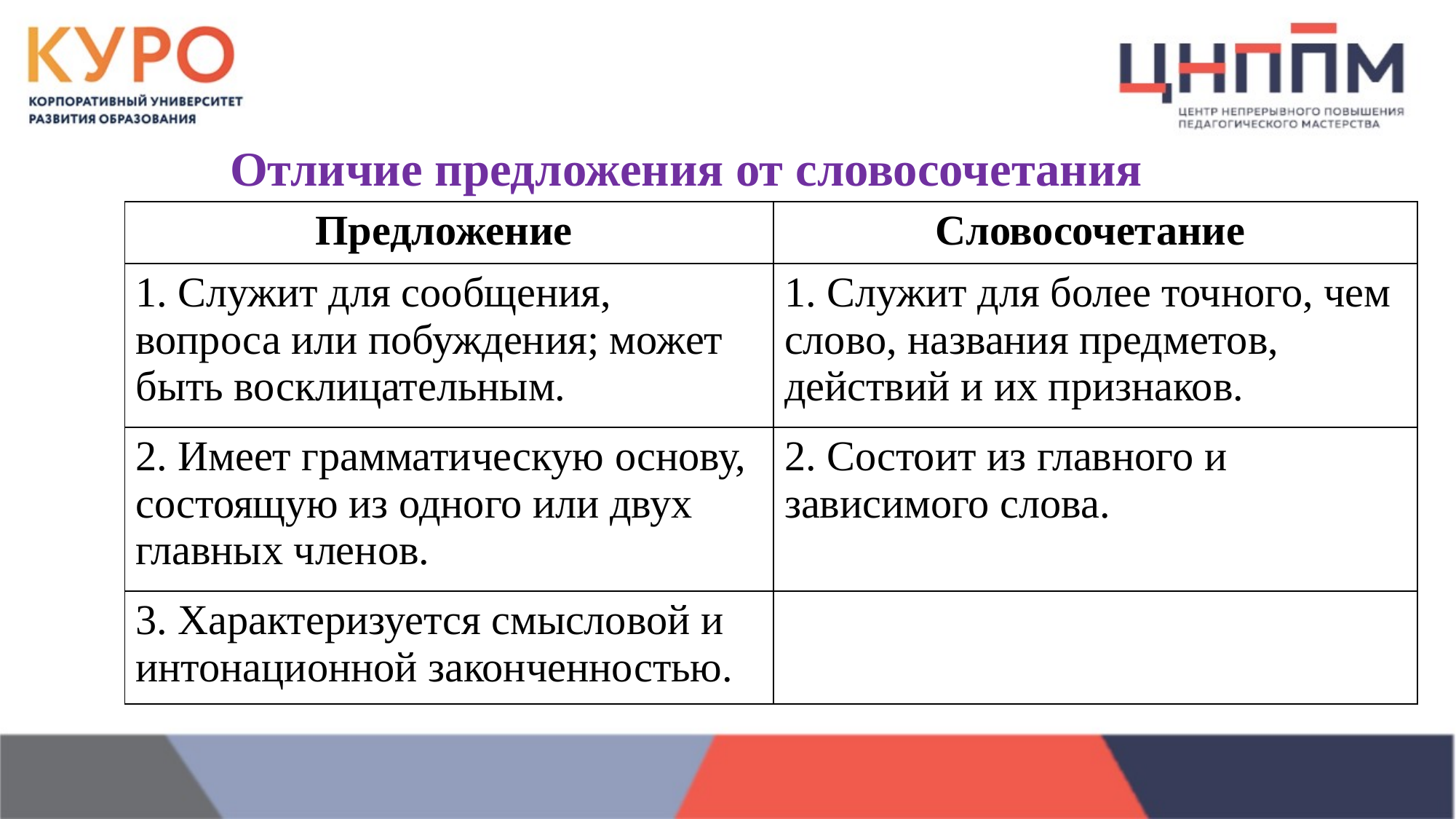

Отличие предложения от словосочетания
| Предложение | Словосочетание |
| --- | --- |
| 1. Служит для сообщения, вопроса или побуждения; может быть восклицательным. | 1. Служит для более точного, чем слово, названия предметов, действий и их признаков. |
| 2. Имеет грамматическую основу, состоящую из одного или двух главных членов. | 2. Состоит из главного и зависимого слова. |
| 3. Характеризуется смысловой и интонационной законченностью. |  |